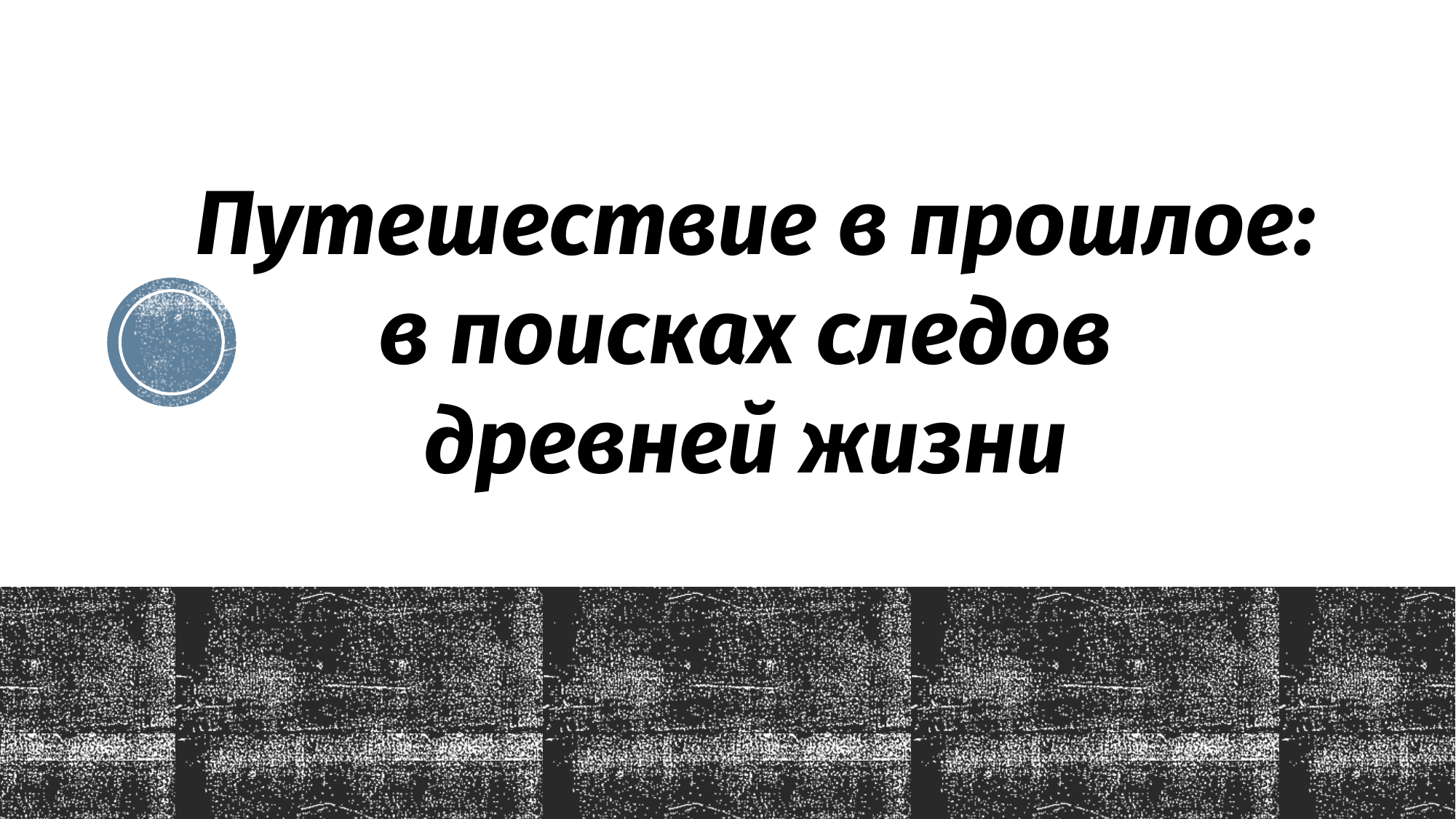

Путешествие в прошлое:
в поисках следов
древней жизни